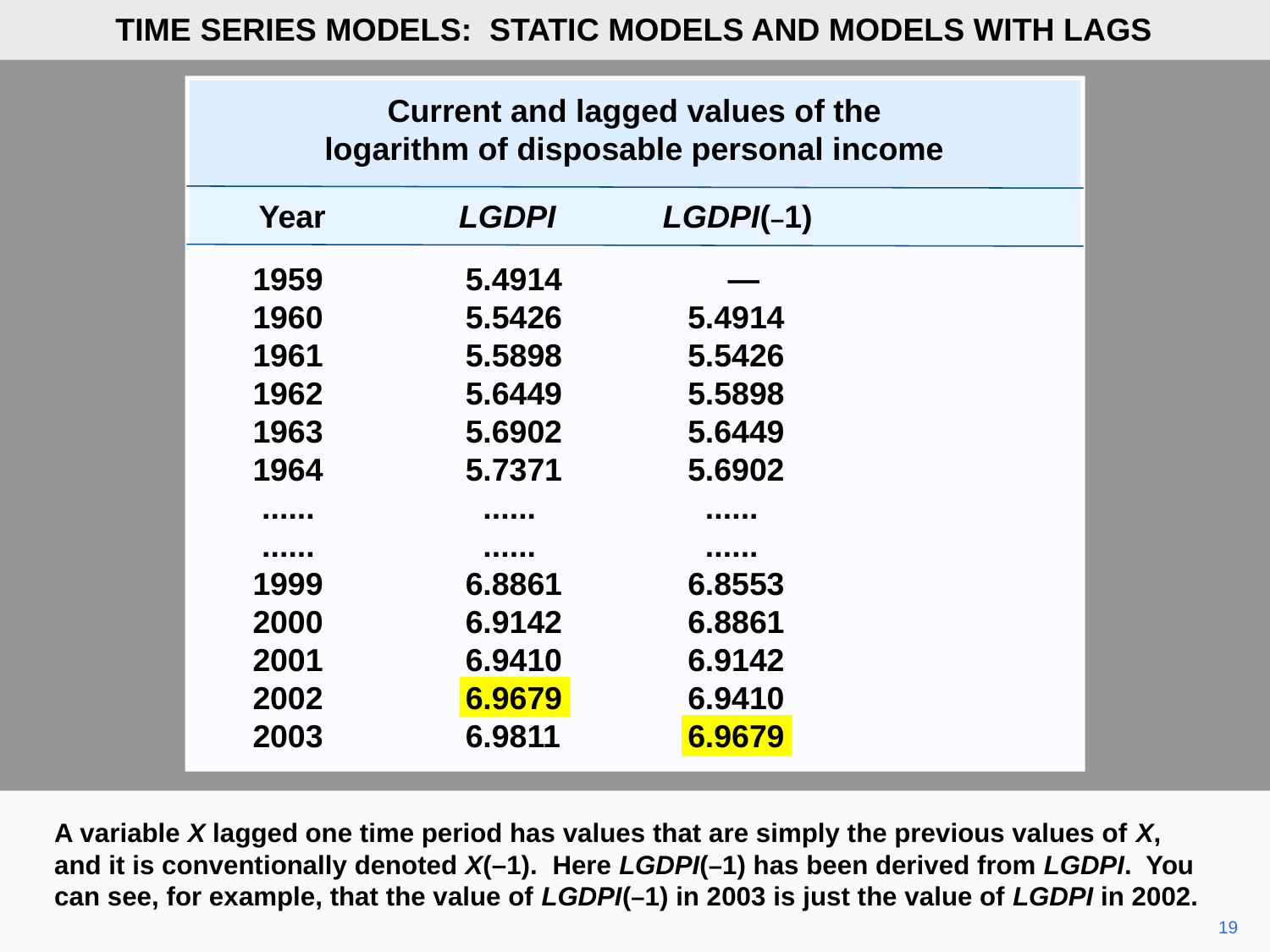

TIME SERIES MODELS:  STATIC MODELS AND MODELS WITH LAGS

Current and lagged values of the
logarithm of disposable personal income

                       Year               LGDPI            LGDPI(–1)

	1959	5.4914	—
	1960	5.5426	5.4914
	1961	5.5898	5.5426
	1962	5.6449	5.5898
	1963	5.6902	5.6449
	1964	5.7371	5.6902
	 ......	 ......	 ......
	 ......	 ......	 ......
	1999	6.8861	6.8553
	2000	6.9142	6.8861
	2001	6.9410	6.9142
	2002	6.9679	6.9410
	2003	6.9811	6.9679

A variable X lagged one time period has values that are simply the previous values of X, and it is conventionally denoted X(–1).  Here LGDPI(–1) has been derived from LGDPI.  You can see, for example, that the value of LGDPI(–1) in 2003 is just the value of LGDPI in 2002.
19